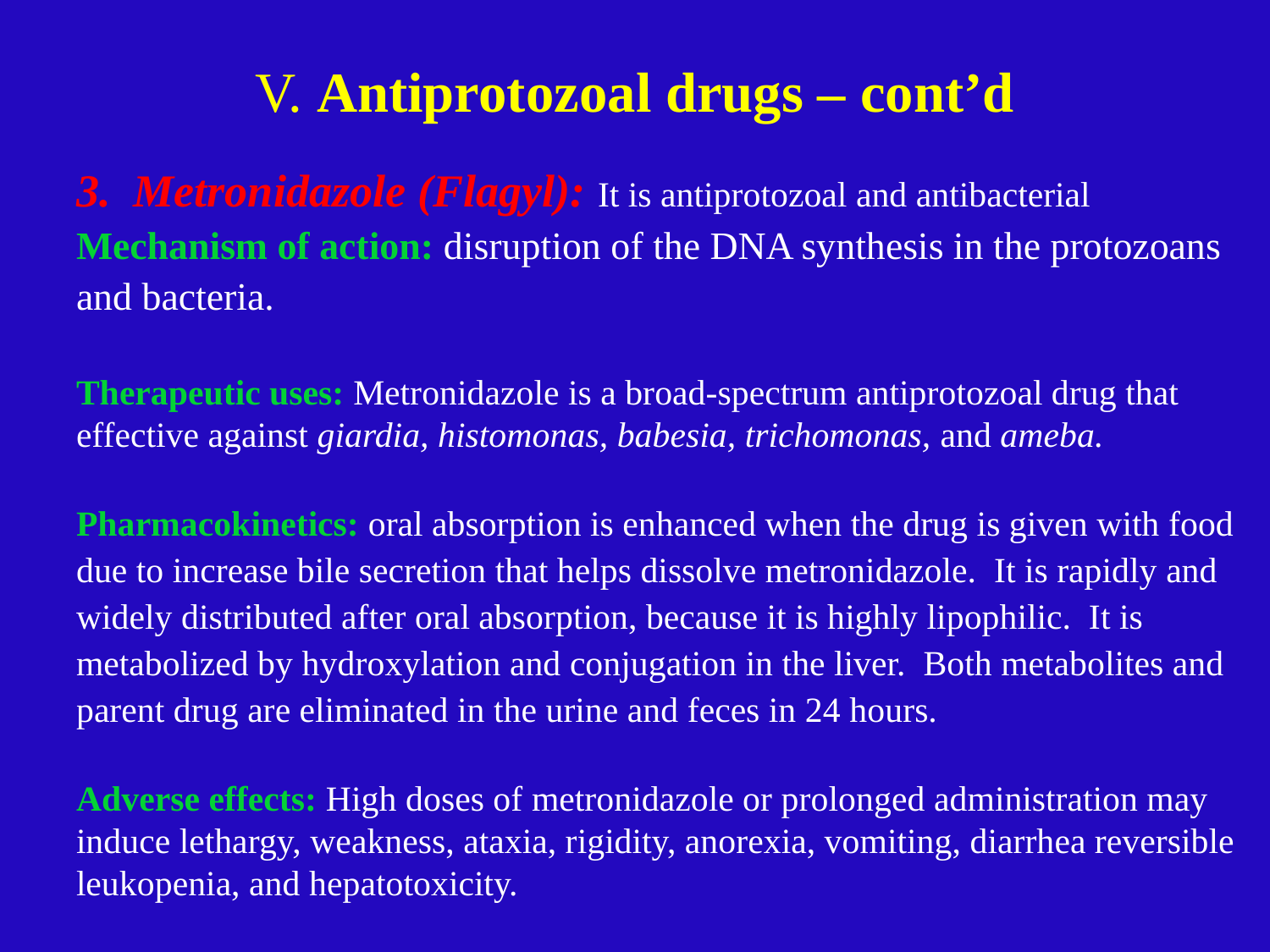

# V. Antiprotozoal drugs – cont’d
3.  Metronidazole (Flagyl): It is antiprotozoal and antibacterial
Mechanism of action: disruption of the DNA synthesis in the protozoans and bacteria.

Therapeutic uses: Metronidazole is a broad-spectrum antiprotozoal drug that effective against giardia, histomonas, babesia, trichomonas, and ameba.

Pharmacokinetics: oral absorption is enhanced when the drug is given with food due to increase bile secretion that helps dissolve metronidazole.  It is rapidly and widely distributed after oral absorption, because it is highly lipophilic.  It is metabolized by hydroxylation and conjugation in the liver.  Both metabolites and parent drug are eliminated in the urine and feces in 24 hours.

Adverse effects: High doses of metronidazole or prolonged administration may induce lethargy, weakness, ataxia, rigidity, anorexia, vomiting, diarrhea reversible leukopenia, and hepatotoxicity.